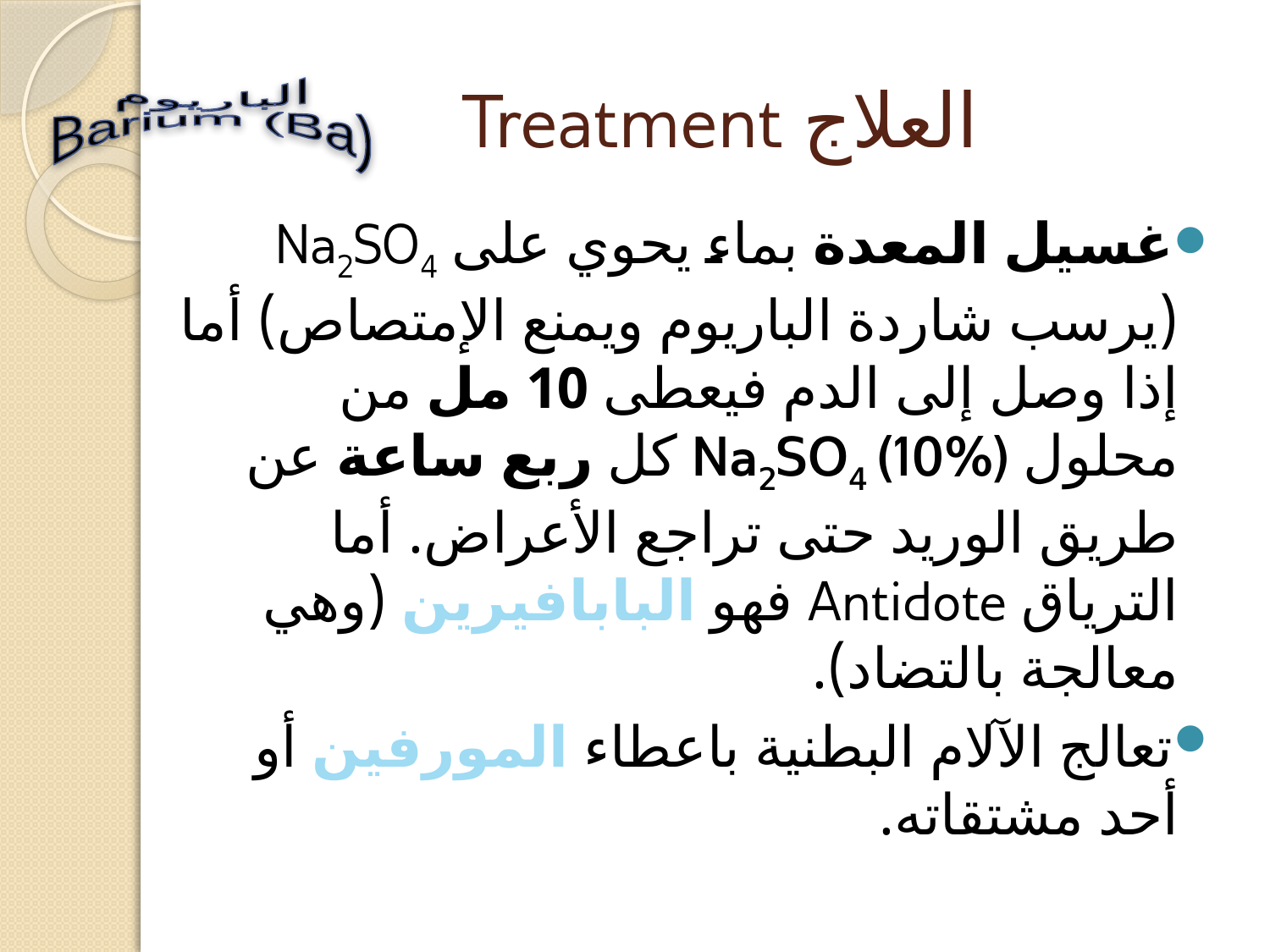

# العلاج Treatment
الباريوم
Barium (Ba)
غسيل المعدة بماء يحوي على Na2SO4 (يرسب شاردة الباريوم ويمنع الإمتصاص) أما إذا وصل إلى الدم فيعطى 10 مل من محلول Na2SO4 (10%) كل ربع ساعة عن طريق الوريد حتى تراجع الأعراض. أما الترياق Antidote فهو البابافيرين (وهي معالجة بالتضاد).
تعالج الآلام البطنية باعطاء المورفين أو أحد مشتقاته.